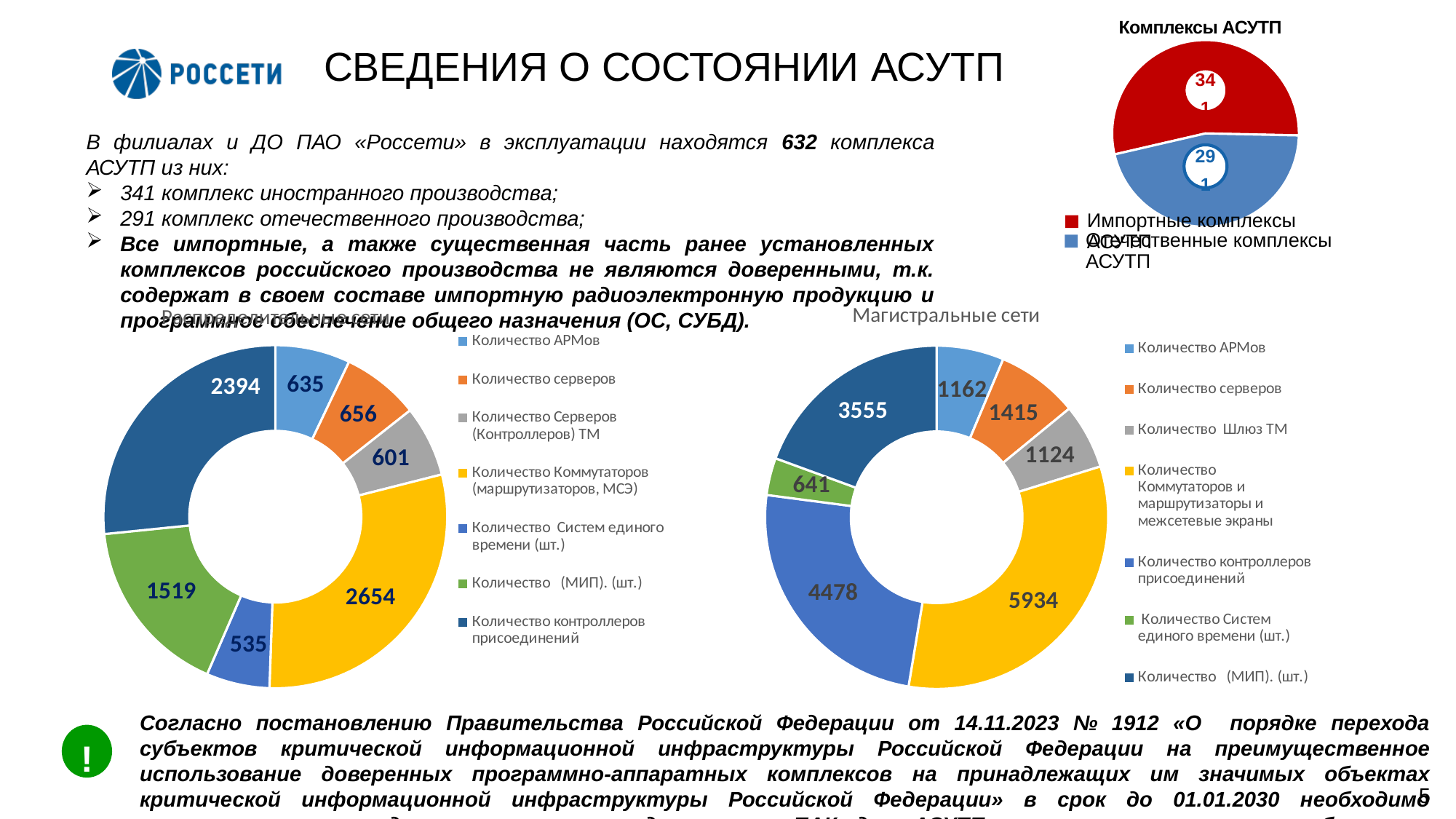

Комплексы АСУТП
СВЕДЕНИЯ О СОСТОЯНИИ АСУТП

### Chart

| Category | Продажи |
|---|---|
| Кв. 1 | 341.0 |
| Кв. 2 | 291.0 |
341
В филиалах и ДО ПАО «Россети» в эксплуатации находятся 632 комплекса АСУТП из них:
341 комплекс иностранного производства;
291 комплекс отечественного производства;
Все импортные, а также существенная часть ранее установленных комплексов российского производства не являются доверенными, т.к. содержат в своем составе импортную радиоэлектронную продукцию и программное обеспечение общего назначения (ОС, СУБД).
291
Импортные комплексы АСУТП

Отечественные комплексы АСУТП

### Chart: Распределительные сети

| Category | Итог |
|---|---|
| Количество АРМов  | 635.0 |
| Количество серверов  | 656.0 |
| Количество Серверов (Контроллеров) ТМ | 601.0 |
| Количество Коммутаторов (маршрутизаторов, МСЭ) | 2654.0 |
| Количество  Систем единого времени (шт.) | 535.0 |
| Количество   (МИП). (шт.) | 1519.0 |
| Количество контроллеров присоединений | 2394.0 |

### Chart: Магистральные сети

| Category | Итог |
|---|---|
| Количество АРМов  | 1162.0 |
| Количество серверов  | 1415.0 |
| Количество  Шлюз ТМ | 1124.0 |
| Количество Коммутаторов и маршрутизаторы и межсетевые экраны | 5934.0 |
| Количество контроллеров присоединений | 4478.0 |
|  Количество Систем единого времени (шт.) | 641.0 |
| Количество   (МИП). (шт.) | 3555.0 |

### Chart

| Category |
|---|
Согласно постановлению Правительства Российской Федерации от 14.11.2023 № 1912 «О  порядке перехода субъектов критической информационной инфраструктуры Российской Федерации на преимущественное использование доверенных программно-аппаратных комплексов на принадлежащих им значимых объектах критической информационной инфраструктуры Российской Федерации» в срок до 01.01.2030 необходимо осуществить переход на использование доверенных ПАК для АСУТП, являющихся значимыми объектами критической инфраструктуры.
!
5